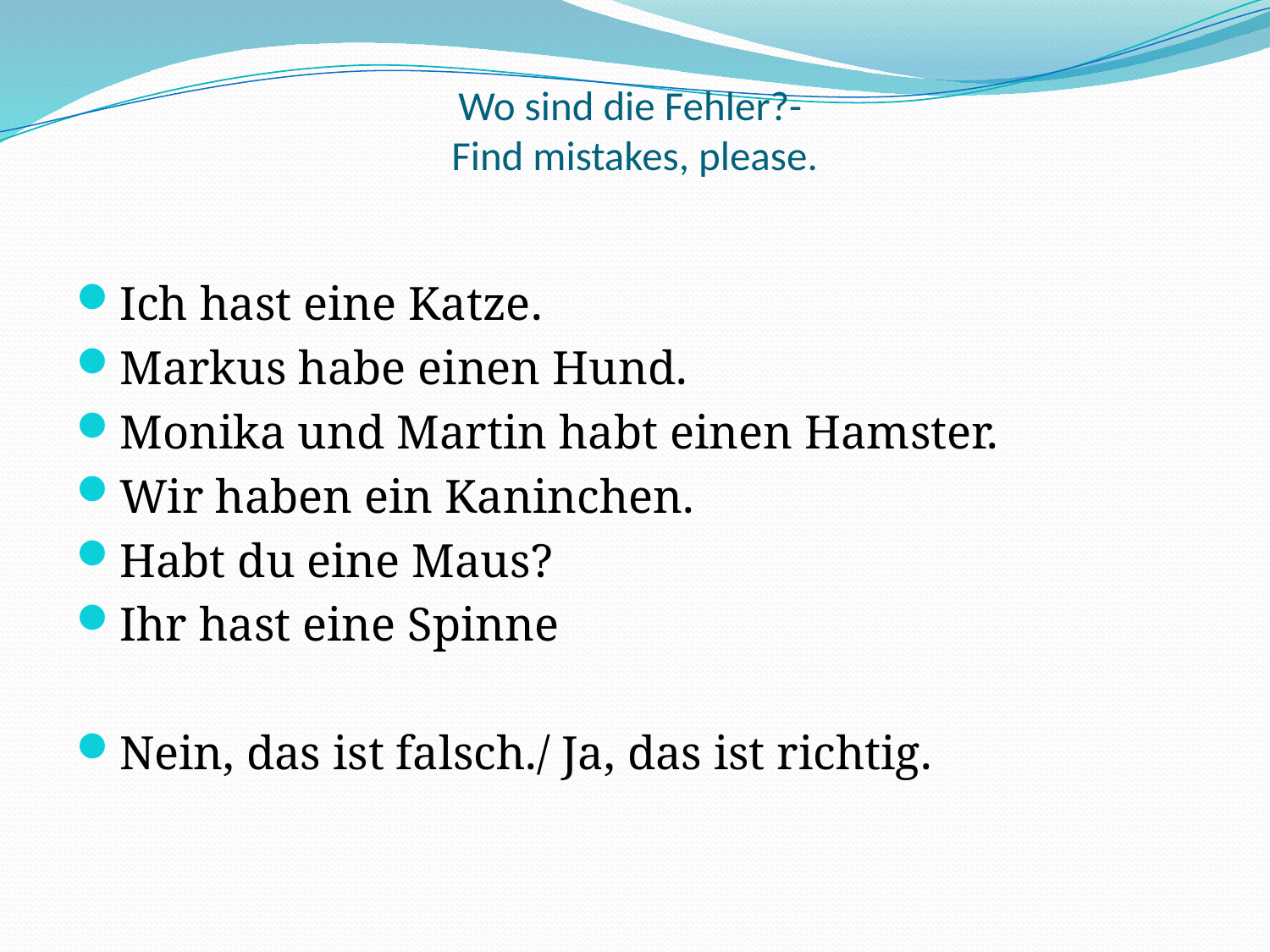

# Wo sind die Fehler?- Find mistakes, please.
Ich hast eine Katze.
Markus habe einen Hund.
Monika und Martin habt einen Hamster.
Wir haben ein Kaninchen.
Habt du eine Maus?
Ihr hast eine Spinne

Nein, das ist falsch./ Ja, das ist richtig.